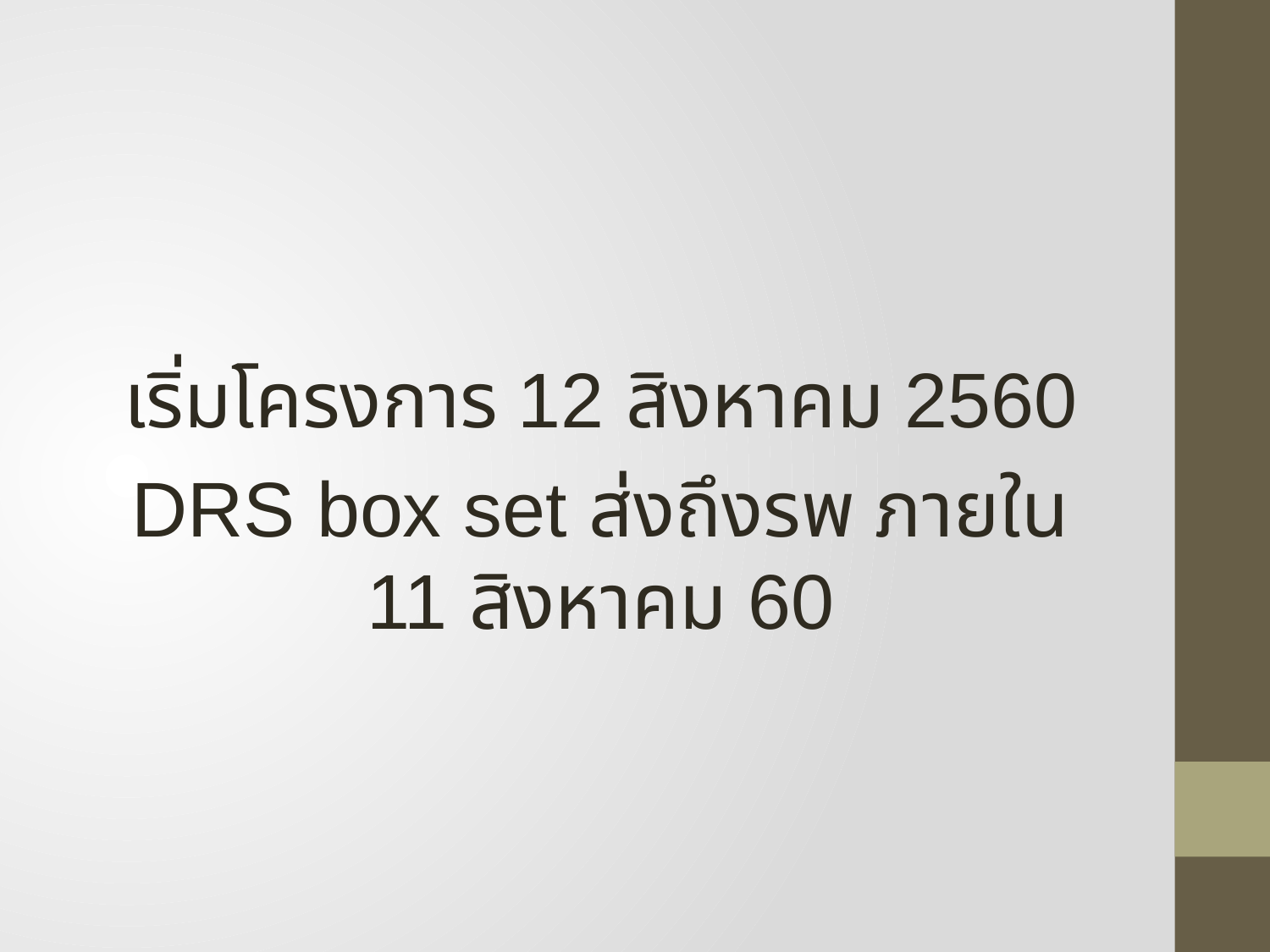

เริ่มโครงการ 12 สิงหาคม 2560
DRS box set ส่งถึงรพ ภายใน 11 สิงหาคม 60